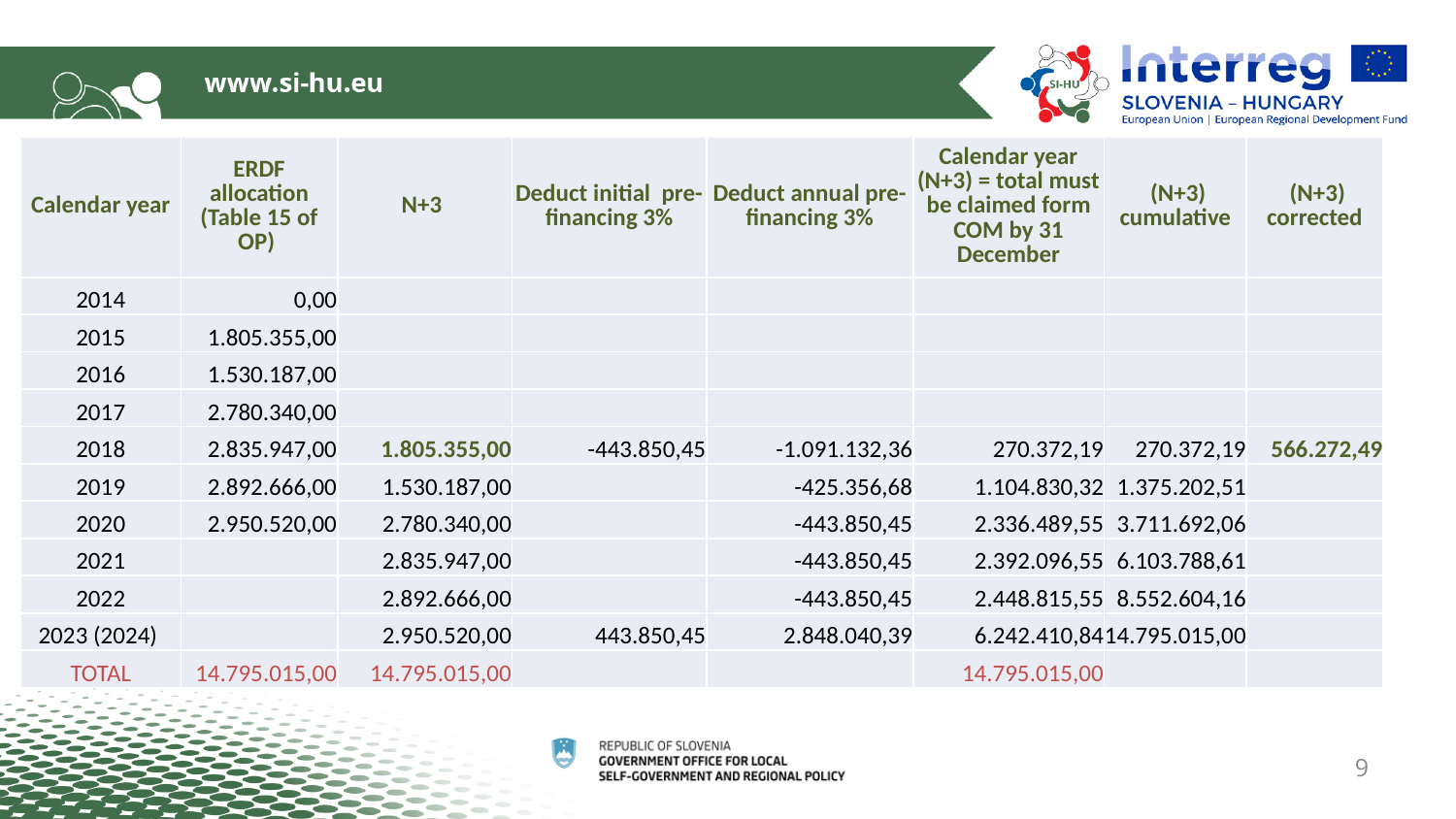

| Calendar year | ERDF allocation (Table 15 of OP) | N+3 | Deduct initial pre-financing 3% | Deduct annual pre-financing 3% | Calendar year (N+3) = total must be claimed form COM by 31 December | (N+3) cumulative | (N+3) corrected |
| --- | --- | --- | --- | --- | --- | --- | --- |
| 2014 | 0,00 |  |  |  |  |  |  |
| 2015 | 1.805.355,00 |  |  |  |  |  |  |
| 2016 | 1.530.187,00 |  |  |  |  |  |  |
| 2017 | 2.780.340,00 |  |  |  |  |  |  |
| 2018 | 2.835.947,00 | 1.805.355,00 | -443.850,45 | -1.091.132,36 | 270.372,19 | 270.372,19 | 566.272,49 |
| 2019 | 2.892.666,00 | 1.530.187,00 |  | -425.356,68 | 1.104.830,32 | 1.375.202,51 |  |
| 2020 | 2.950.520,00 | 2.780.340,00 |  | -443.850,45 | 2.336.489,55 | 3.711.692,06 |  |
| 2021 |  | 2.835.947,00 |  | -443.850,45 | 2.392.096,55 | 6.103.788,61 |  |
| 2022 |  | 2.892.666,00 |  | -443.850,45 | 2.448.815,55 | 8.552.604,16 |  |
| 2023 (2024) |  | 2.950.520,00 | 443.850,45 | 2.848.040,39 | 6.242.410,84 | 14.795.015,00 |  |
| TOTAL | 14.795.015,00 | 14.795.015,00 |  |  | 14.795.015,00 |  |  |
9